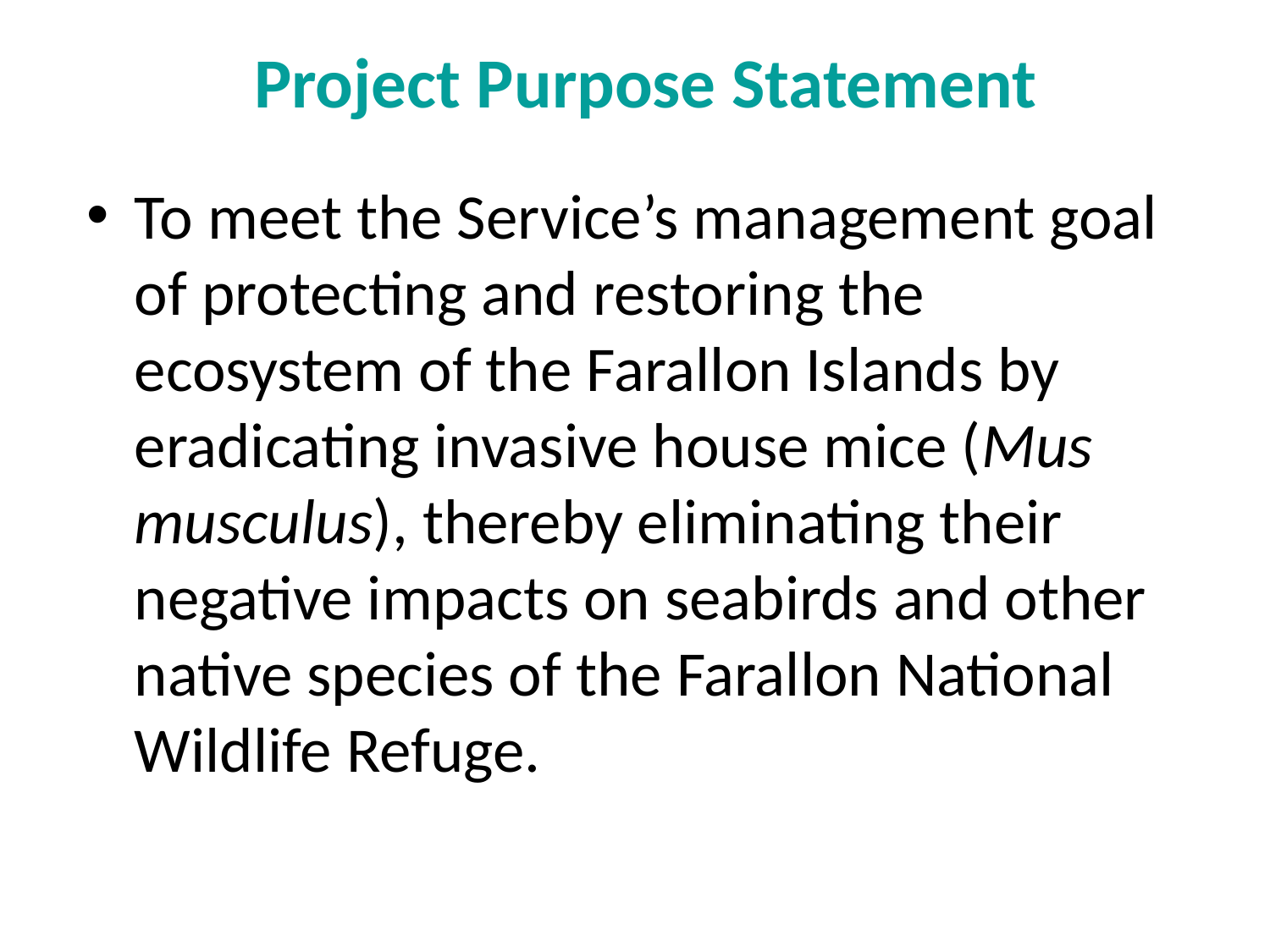

# Project Purpose Statement
To meet the Service’s management goal of protecting and restoring the ecosystem of the Farallon Islands by eradicating invasive house mice (Mus musculus), thereby eliminating their negative impacts on seabirds and other native species of the Farallon National Wildlife Refuge.